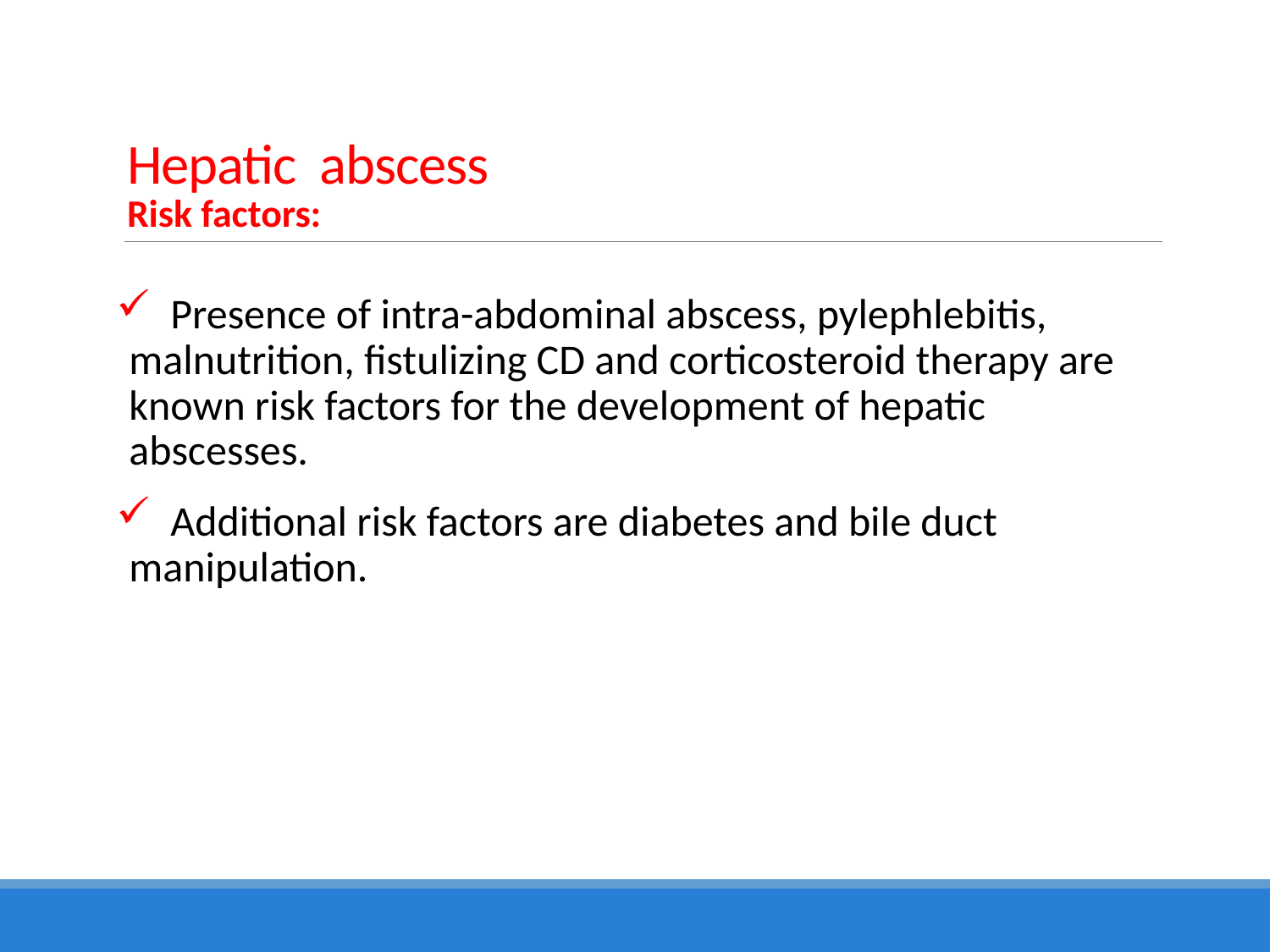

# Hepatic  abscess Risk factors:
  Presence of intra-abdominal abscess, pylephlebitis, malnutrition, fistulizing CD and corticosteroid therapy are known risk factors for the development of hepatic abscesses.
  Additional risk factors are diabetes and bile duct manipulation.